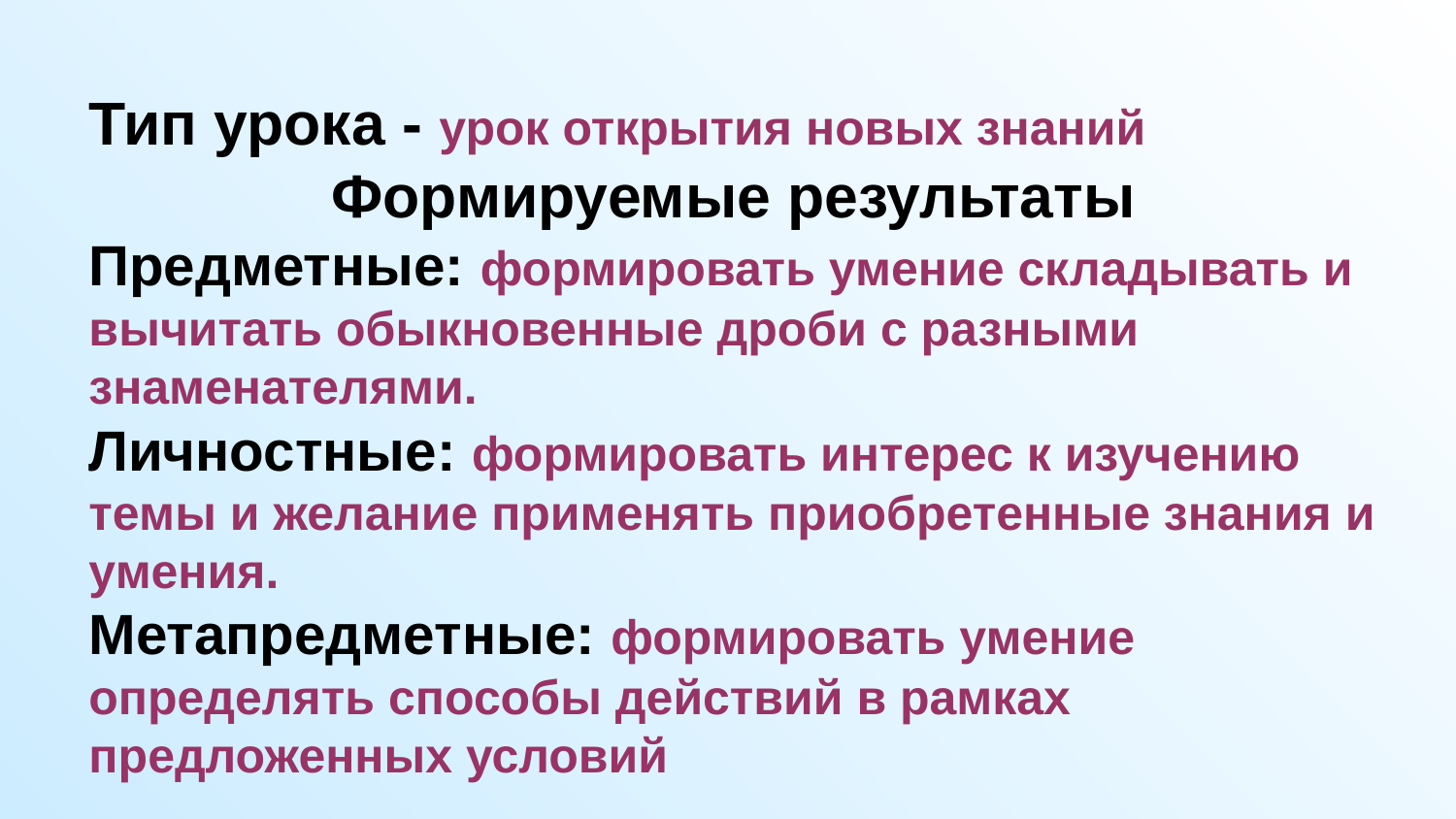

Тип урока - урок открытия новых знаний
Формируемые результаты
Предметные: формировать умение складывать и вычитать обыкновенные дроби с разными знаменателями.
Личностные: формировать интерес к изучению темы и желание применять приобретенные знания и умения.
Метапредметные: формировать умение определять способы действий в рамках предложенных условий